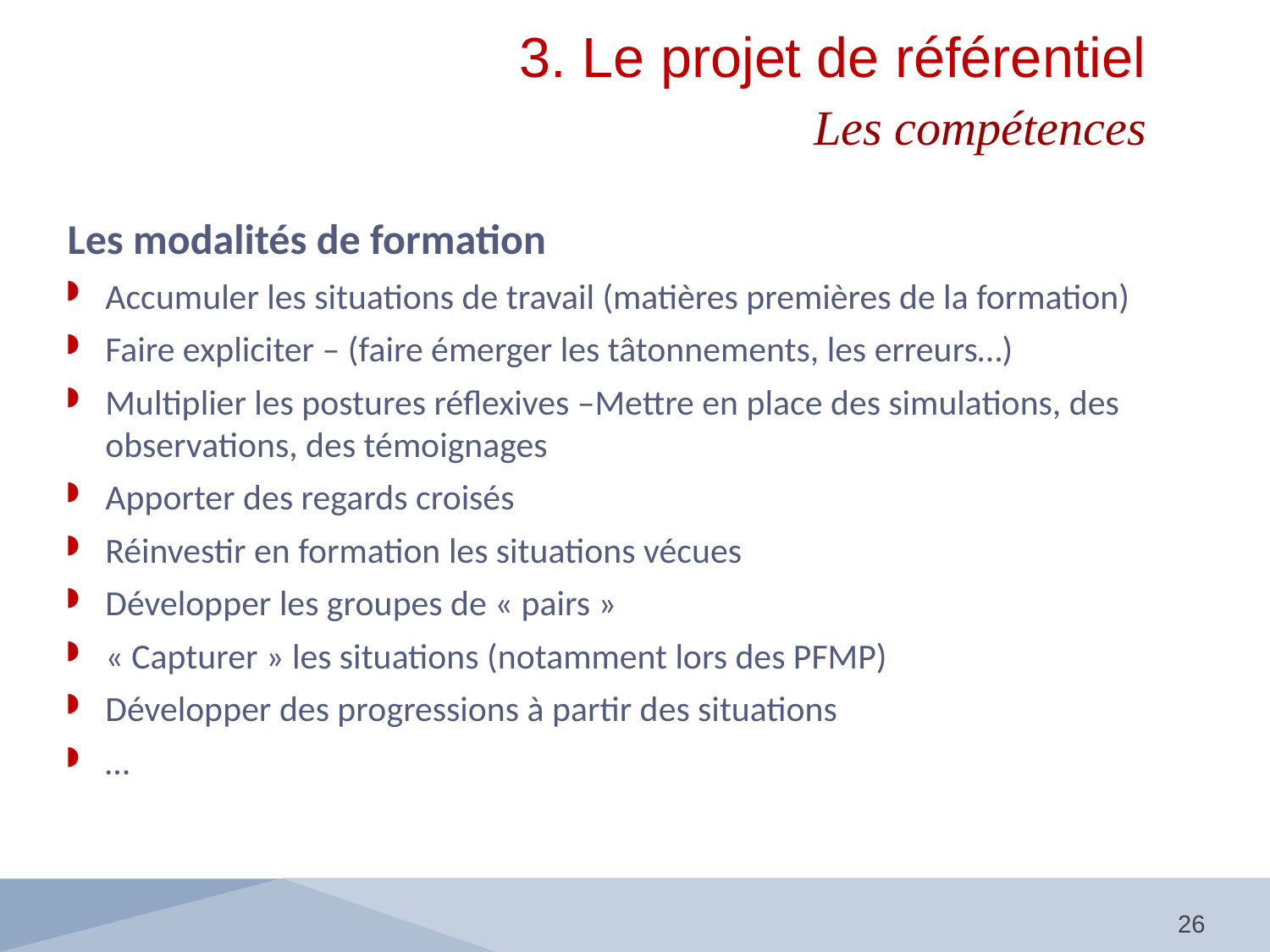

3. Le projet de référentiel
 Les compétences
Les modalités de formation
Accumuler les situations de travail (matières premières de la formation)
Faire expliciter – (faire émerger les tâtonnements, les erreurs…)
Multiplier les postures réflexives –Mettre en place des simulations, des observations, des témoignages
Apporter des regards croisés
Réinvestir en formation les situations vécues
Développer les groupes de « pairs »
« Capturer » les situations (notamment lors des PFMP)
Développer des progressions à partir des situations
…
26